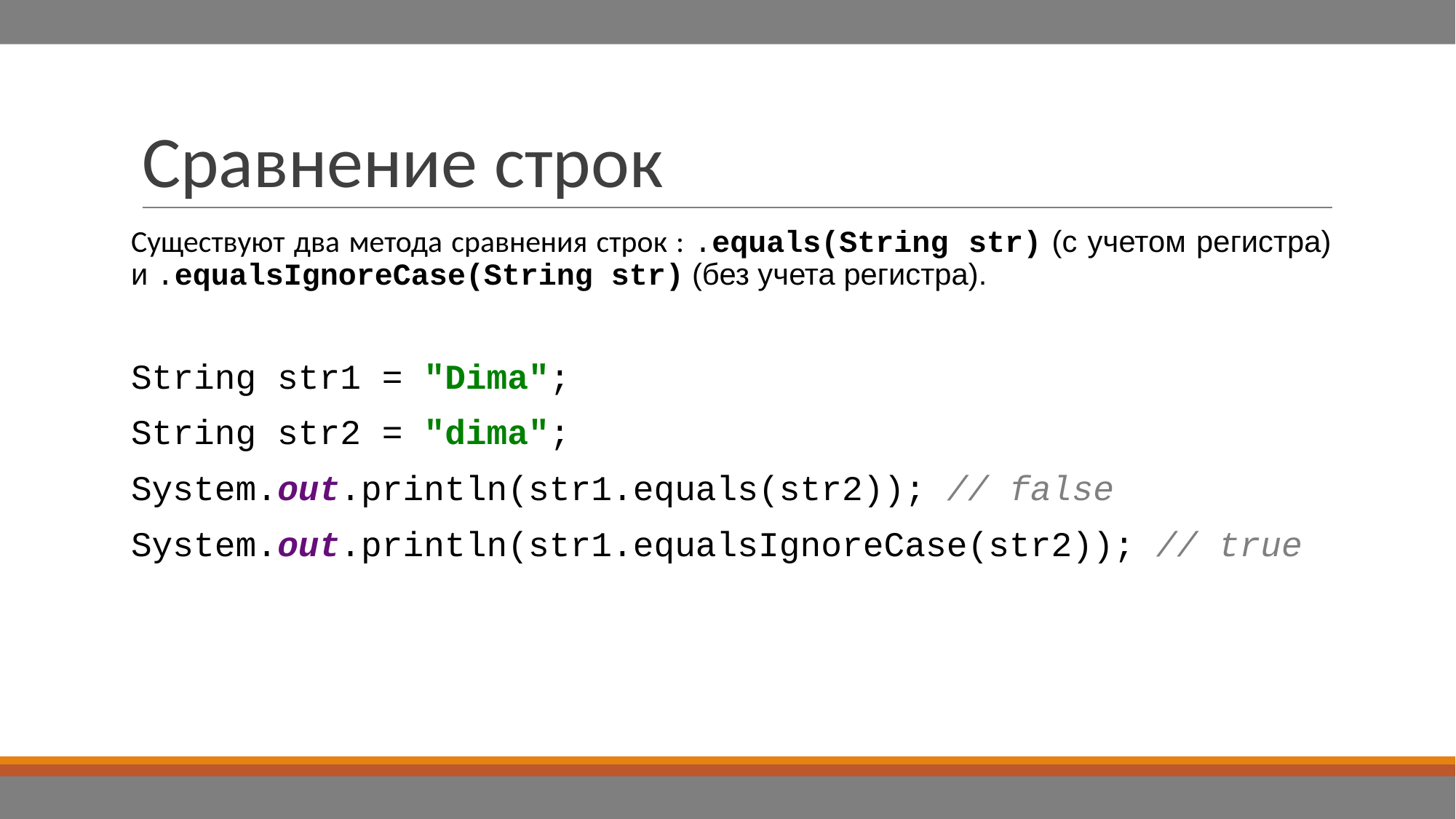

# Сравнение строк
Существуют два метода сравнения строк : .equals(String str) (с учетом регистра) и .equalsIgnoreCase(String str) (без учета регистра).

String str1 = "Dima";
String str2 = "dima";
System.out.println(str1.equals(str2)); // false
System.out.println(str1.equalsIgnoreCase(str2)); // true